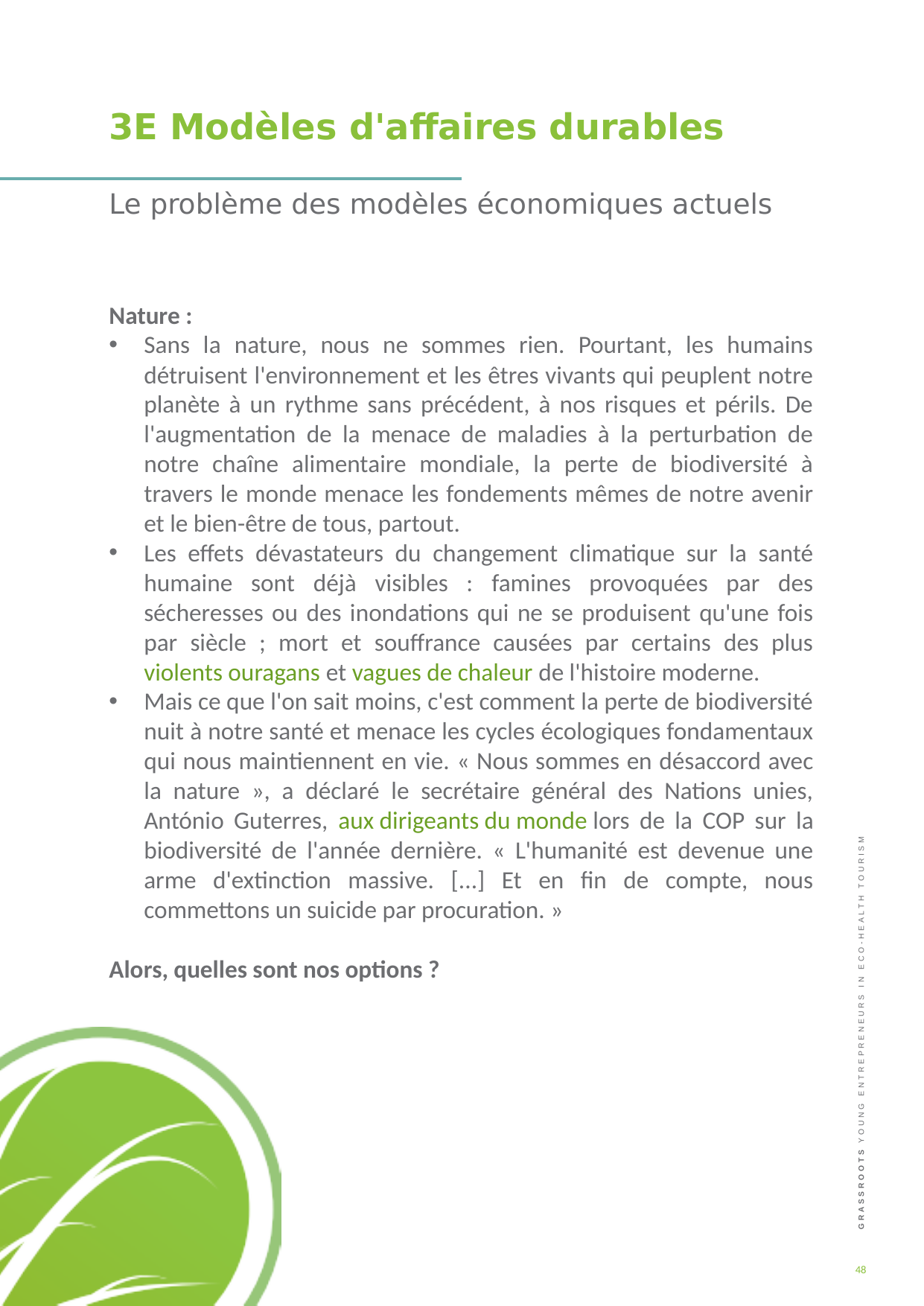

3E Modèles d'affaires durables
Le problème des modèles économiques actuels
Nature :
Sans la nature, nous ne sommes rien. Pourtant, les humains détruisent l'environnement et les êtres vivants qui peuplent notre planète à un rythme sans précédent, à nos risques et périls. De l'augmentation de la menace de maladies à la perturbation de notre chaîne alimentaire mondiale, la perte de biodiversité à travers le monde menace les fondements mêmes de notre avenir et le bien-être de tous, partout.
Les effets dévastateurs du changement climatique sur la santé humaine sont déjà visibles : famines provoquées par des sécheresses ou des inondations qui ne se produisent qu'une fois par siècle ; mort et souffrance causées par certains des plus violents ouragans et vagues de chaleur de l'histoire moderne.
Mais ce que l'on sait moins, c'est comment la perte de biodiversité nuit à notre santé et menace les cycles écologiques fondamentaux qui nous maintiennent en vie. « Nous sommes en désaccord avec la nature », a déclaré le secrétaire général des Nations unies, António Guterres, aux dirigeants du monde lors de la COP sur la biodiversité de l'année dernière. « L'humanité est devenue une arme d'extinction massive. [...] Et en fin de compte, nous commettons un suicide par procuration. »

Alors, quelles sont nos options ?

48